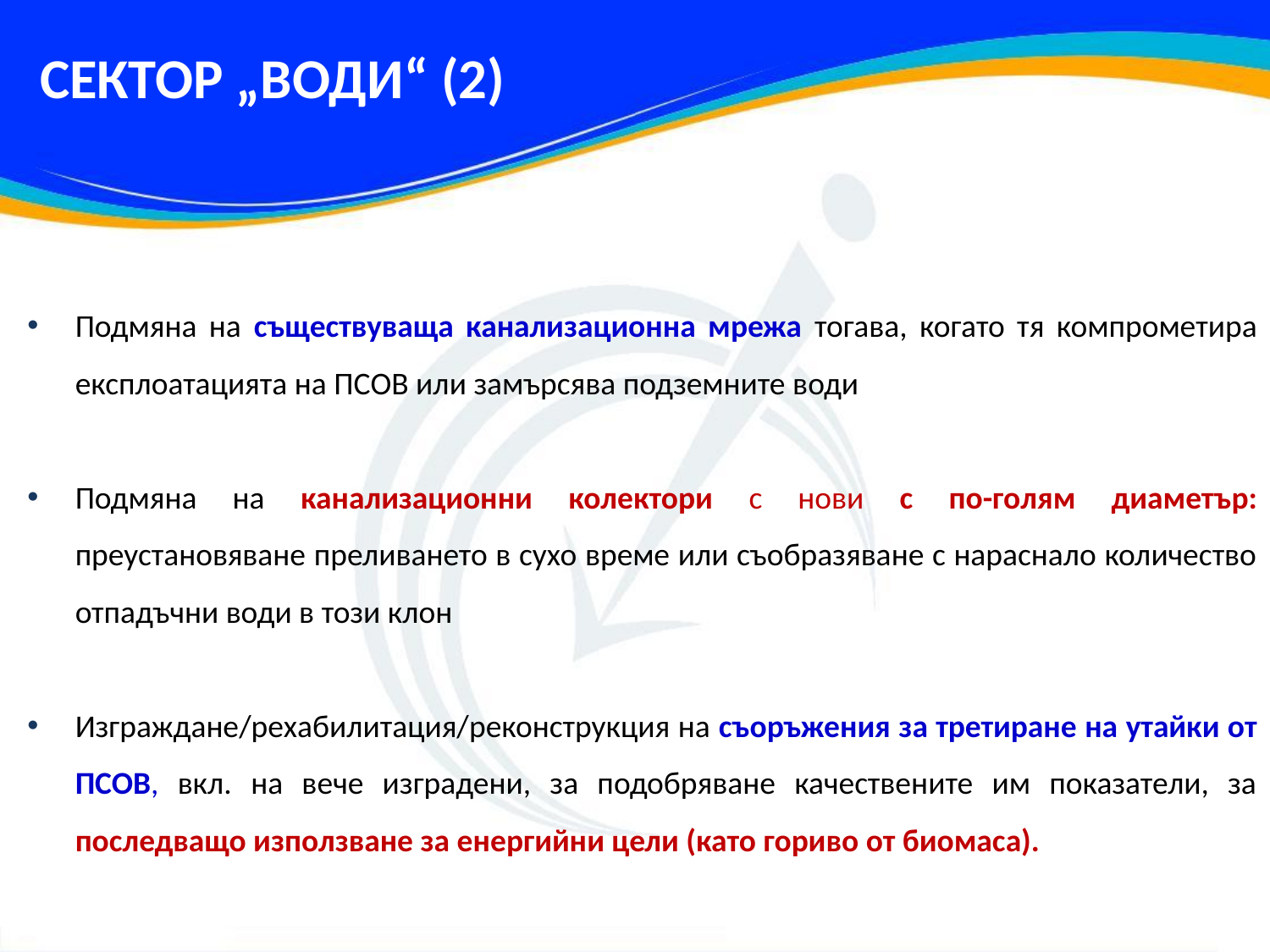

СЕКТОР „ВОДИ“ (2)
Подмяна на съществуваща канализационна мрежа тогава, когато тя компрометира експлоатацията на ПСОВ или замърсява подземните води

Подмяна на канализационни колектори с нови с по-голям диаметър: преустановяване преливането в сухо време или съобразяване с нараснало количество отпадъчни води в този клон

Изграждане/рехабилитация/реконструкция на съоръжения за третиране на утайки от ПСОВ, вкл. на вече изградени, за подобряване качествените им показатели, за последващо използване за енергийни цели (като гориво от биомаса).